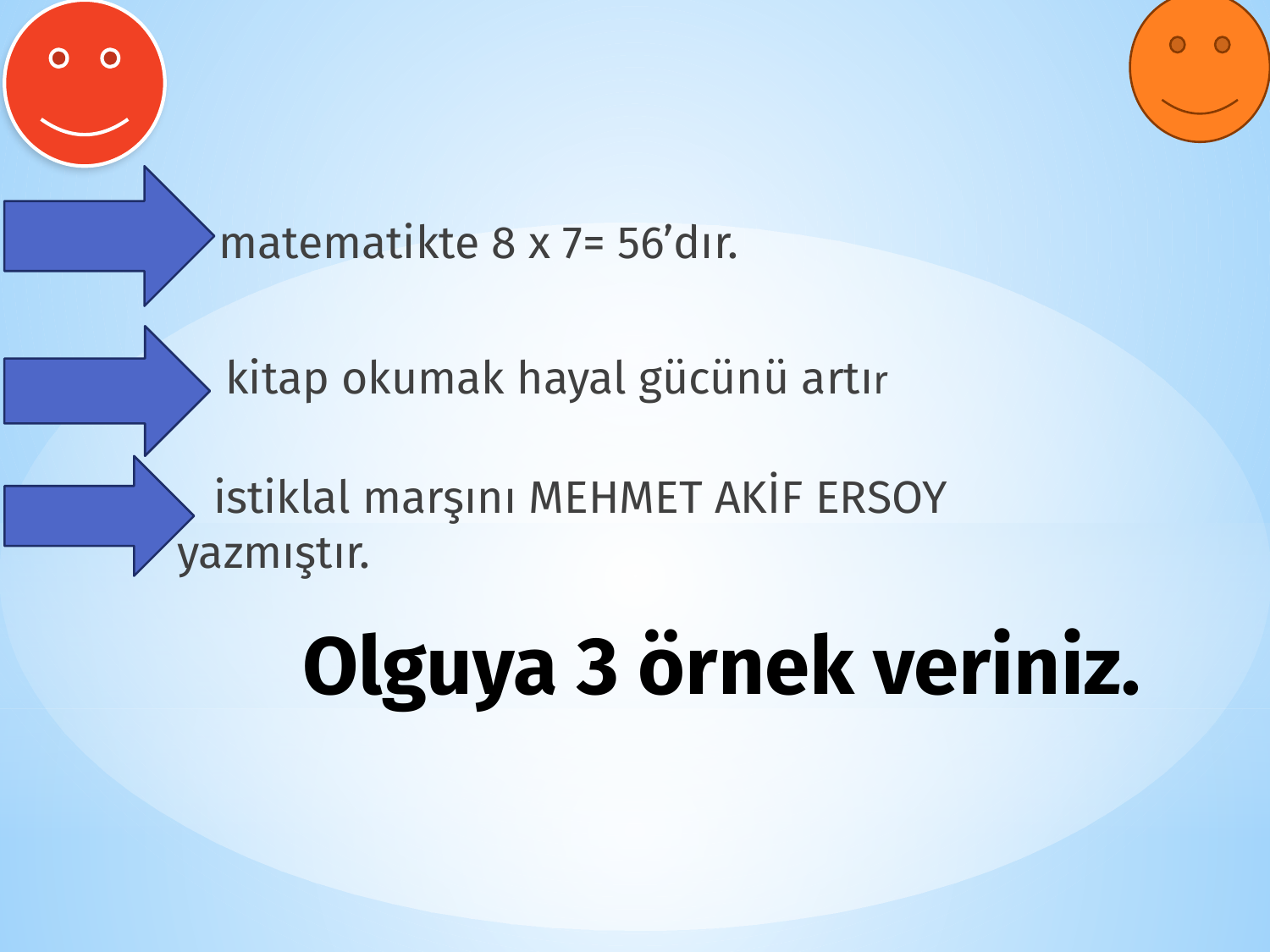

matematikte 8 x 7= 56’dır.

    kitap okumak hayal gücünü artır

   istiklal marşını MEHMET AKİF ERSOY yazmıştır.

# Olguya 3 örnek veriniz.